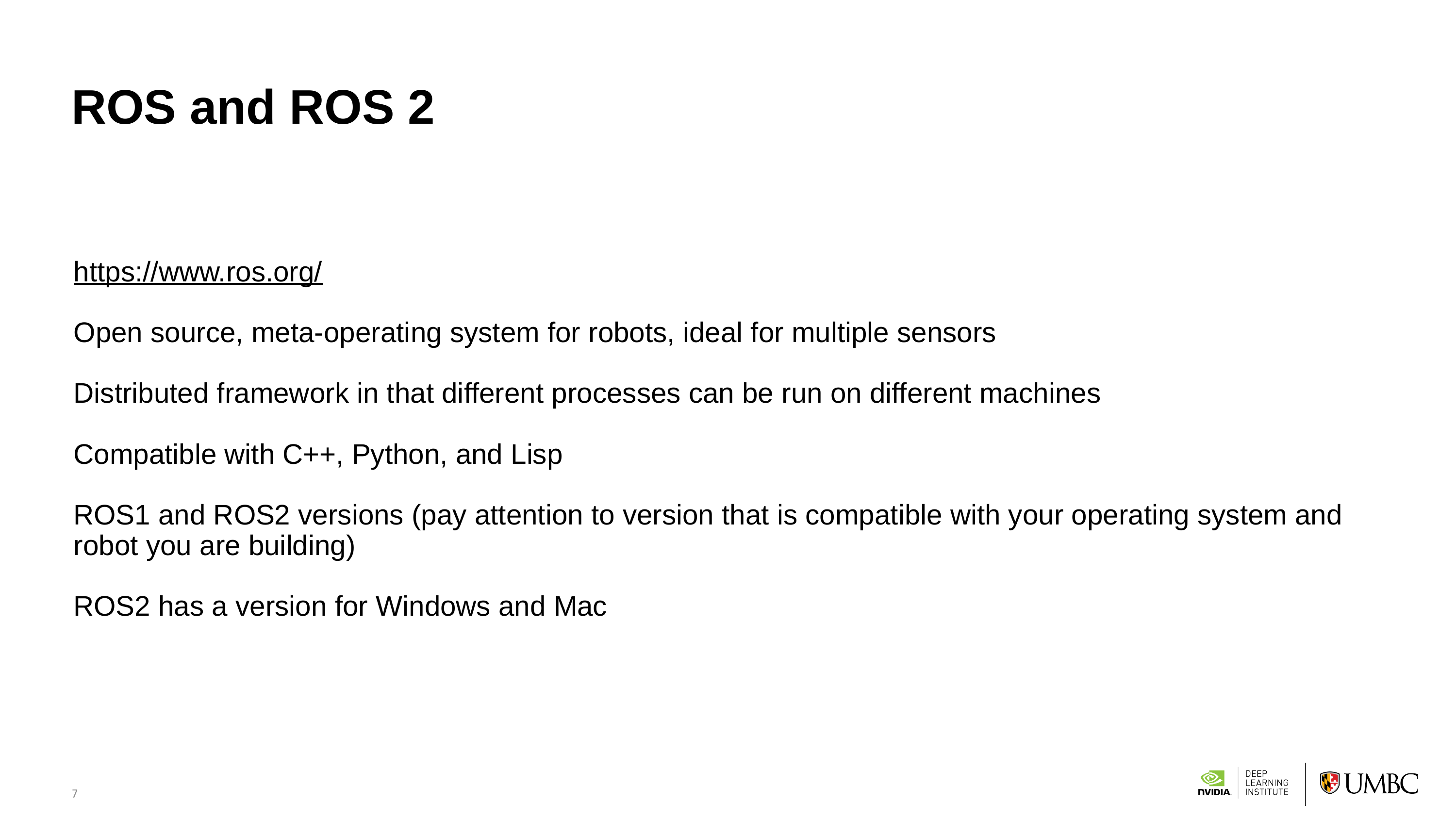

# ROS and ROS 2
https://www.ros.org/
Open source, meta-operating system for robots, ideal for multiple sensors
Distributed framework in that different processes can be run on different machines
Compatible with C++, Python, and Lisp
ROS1 and ROS2 versions (pay attention to version that is compatible with your operating system and robot you are building)
ROS2 has a version for Windows and Mac